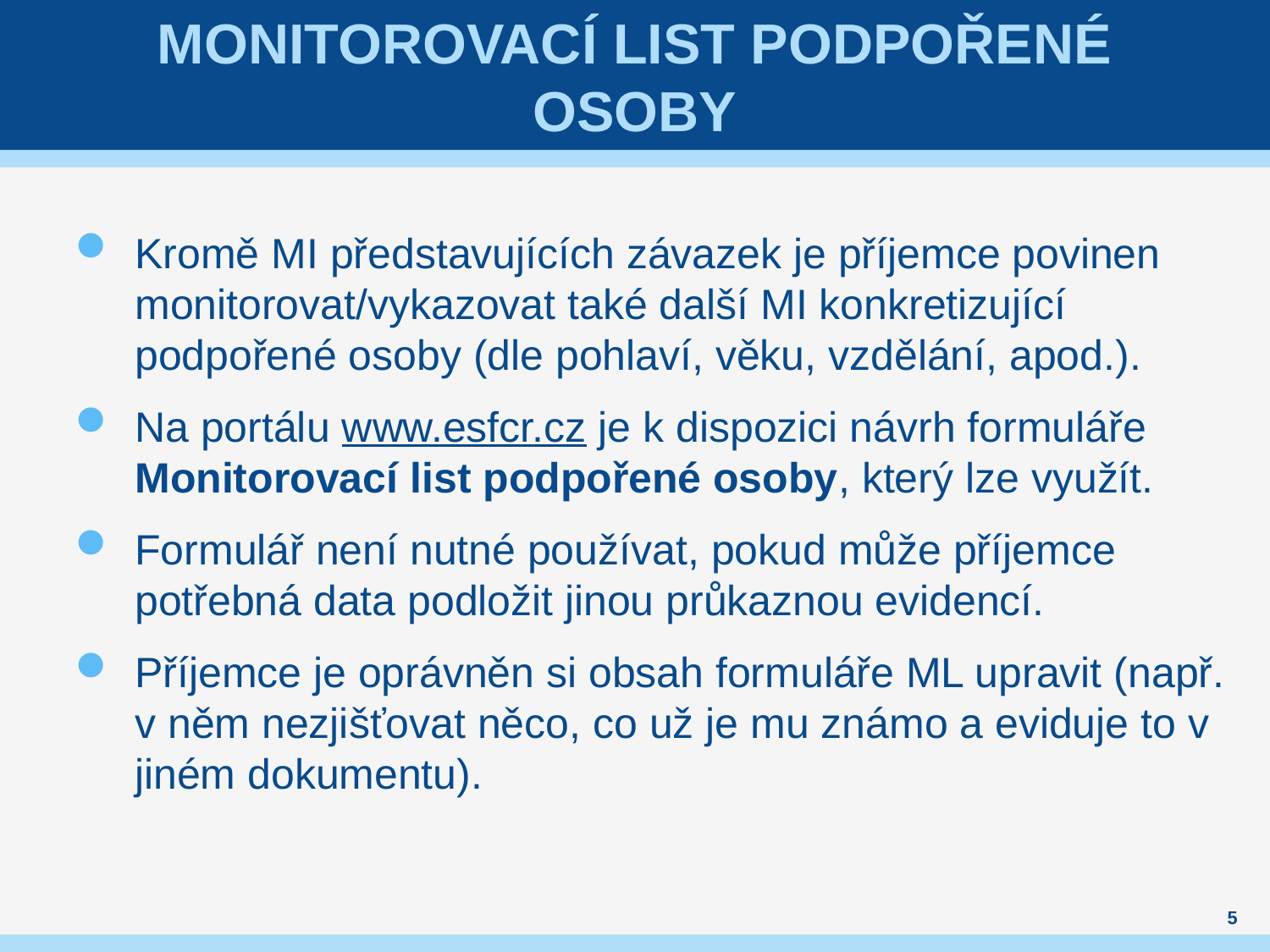

# Monitorovací list podpořené osoby
Kromě MI představujících závazek je příjemce povinen monitorovat/vykazovat také další MI konkretizující podpořené osoby (dle pohlaví, věku, vzdělání, apod.).
Na portálu www.esfcr.cz je k dispozici návrh formuláře Monitorovací list podpořené osoby, který lze využít.
Formulář není nutné používat, pokud může příjemce potřebná data podložit jinou průkaznou evidencí.
Příjemce je oprávněn si obsah formuláře ML upravit (např. v něm nezjišťovat něco, co už je mu známo a eviduje to v jiném dokumentu).
5